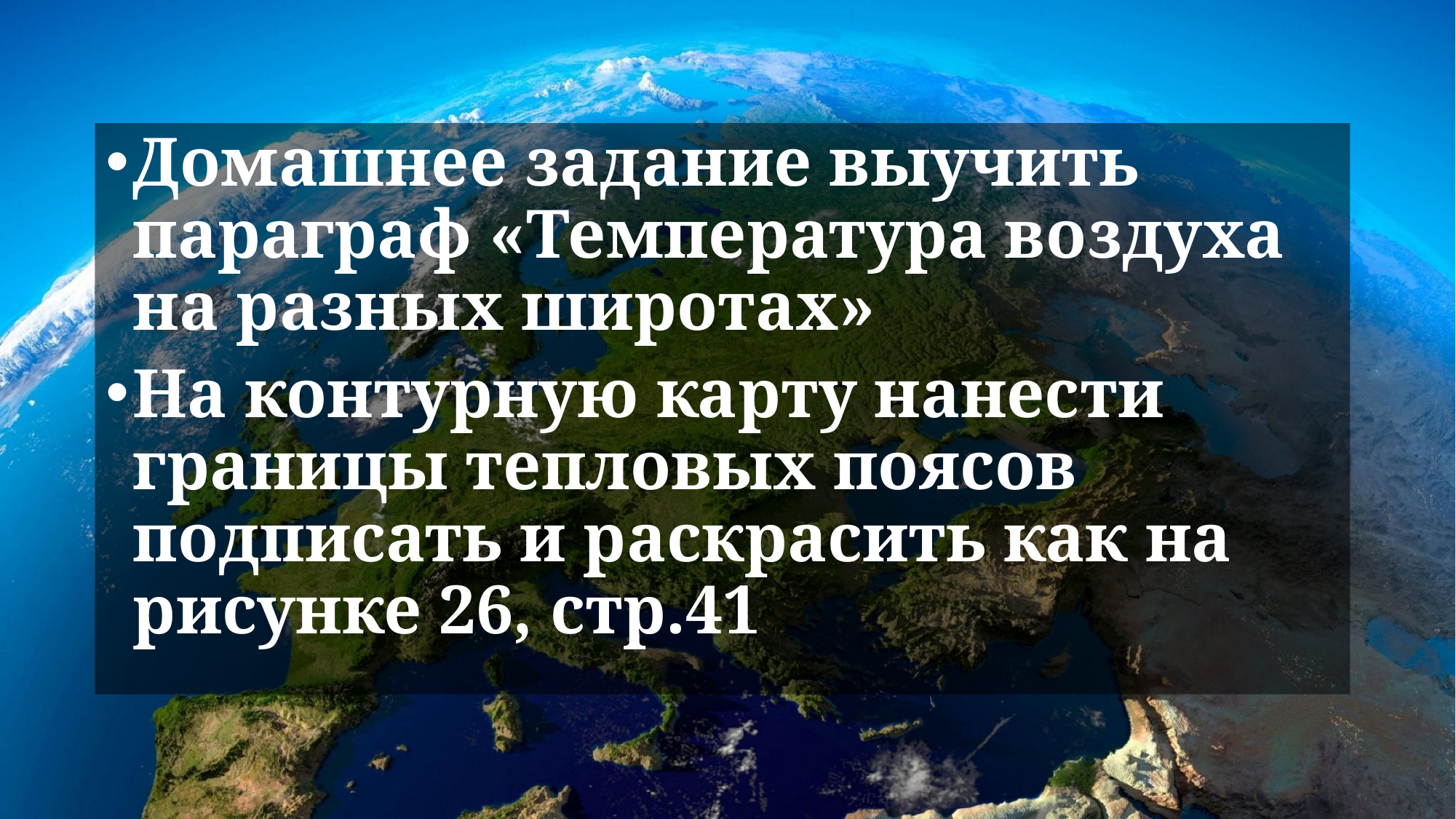

Домашнее задание выучить параграф «Температура воздуха на разных широтах»
На контурную карту нанести границы тепловых поясов подписать и раскрасить как на рисунке 26, стр.41